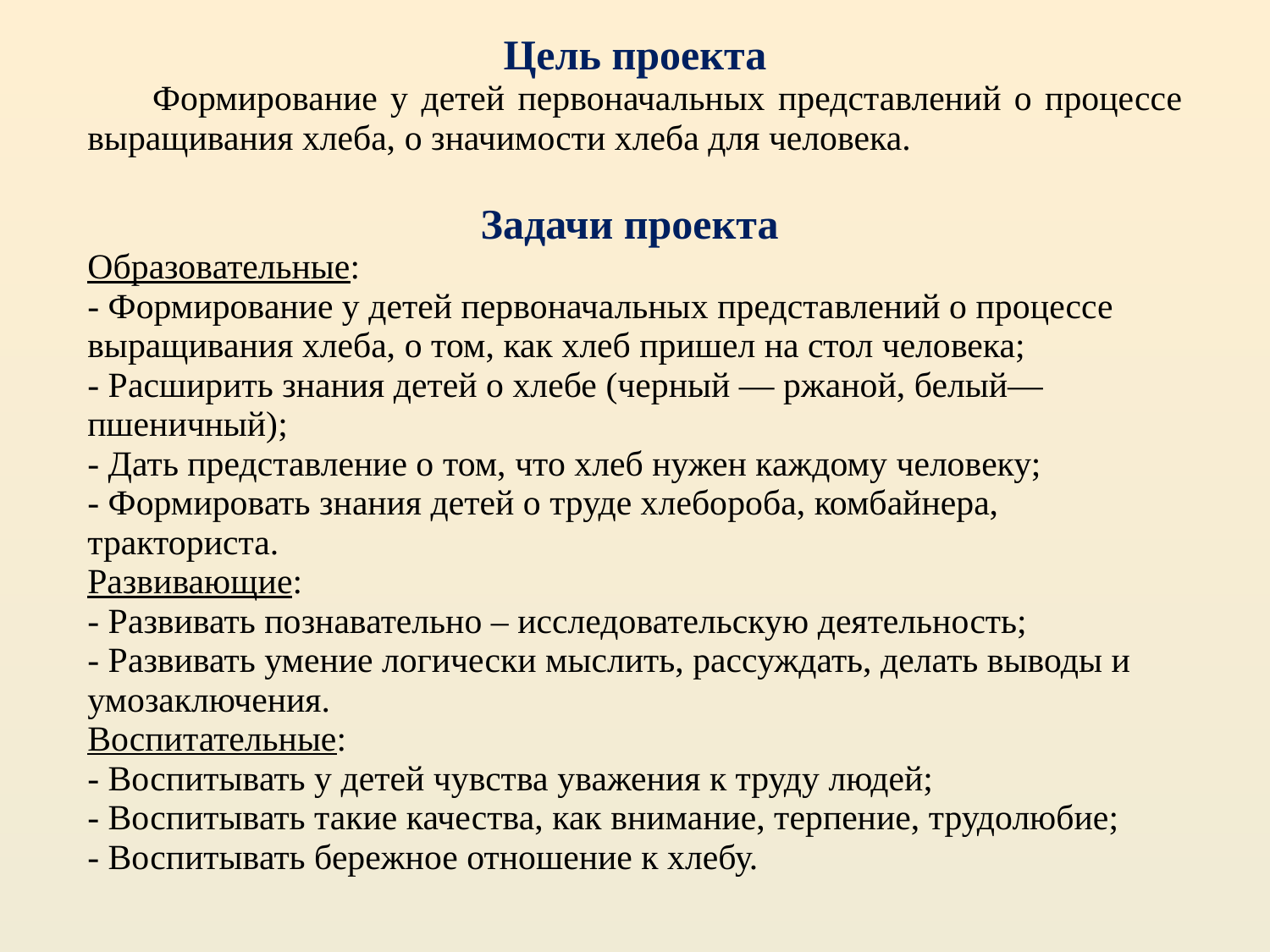

Цель проекта
     Формирование у детей первоначальных представлений о процессе выращивания хлеба, о значимости хлеба для человека.

Задачи проекта
Образовательные:
- Формирование у детей первоначальных представлений о процессе выращивания хлеба, о том, как хлеб пришел на стол человека;
- Расширить знания детей о хлебе (черный — ржаной, белый—пшеничный);
- Дать представление о том, что хлеб нужен каждому человеку;
- Формировать знания детей о труде хлебороба, комбайнера, тракториста.
Развивающие:
- Развивать познавательно – исследовательскую деятельность;
- Развивать умение логически мыслить, рассуждать, делать выводы и умозаключения.
Воспитательные:
- Воспитывать у детей чувства уважения к труду людей;
- Воспитывать такие качества, как внимание, терпение, трудолюбие;
- Воспитывать бережное отношение к хлебу.